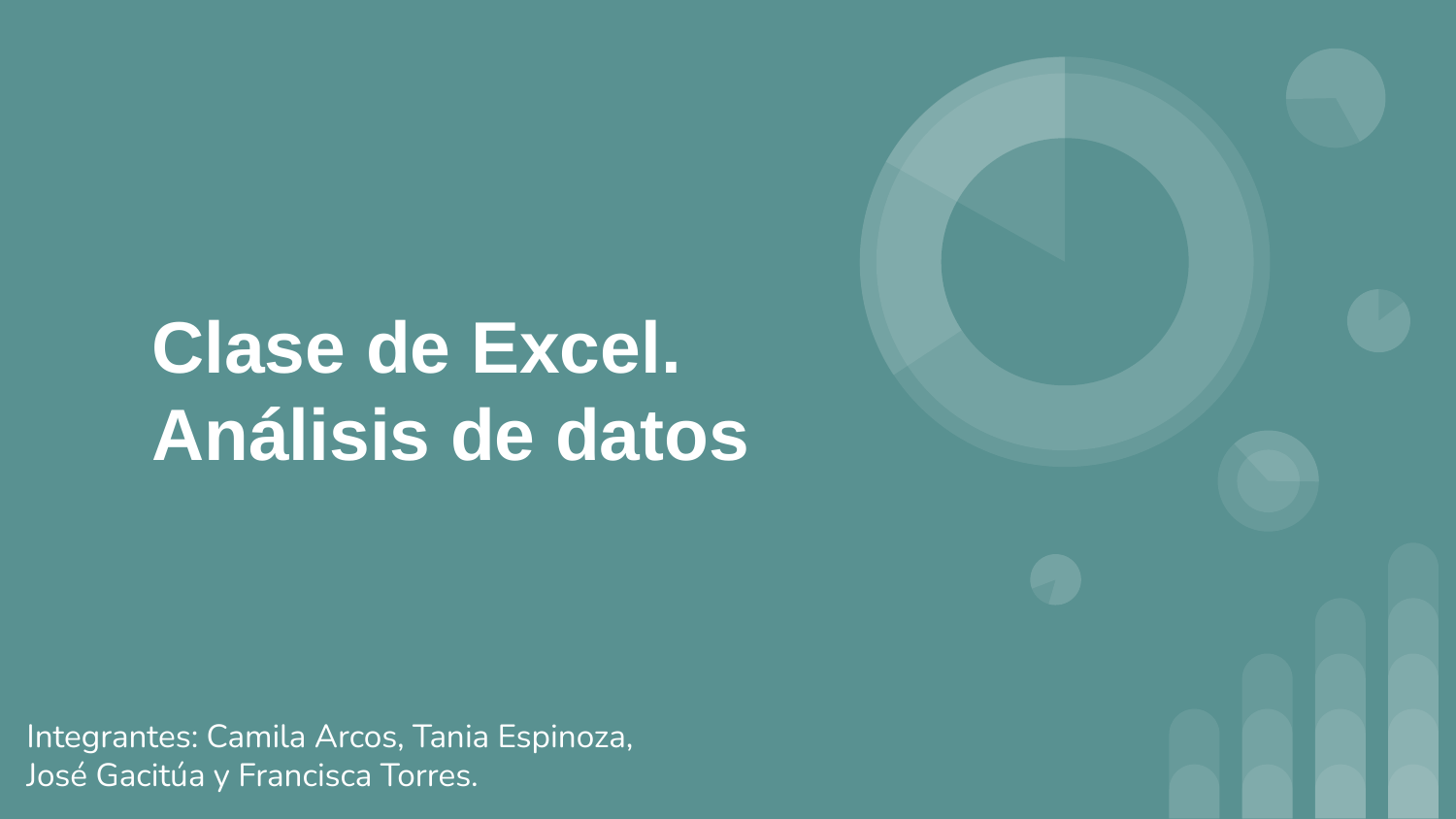

# Clase de Excel. Análisis de datos
Integrantes: Camila Arcos, Tania Espinoza, José Gacitúa y Francisca Torres.